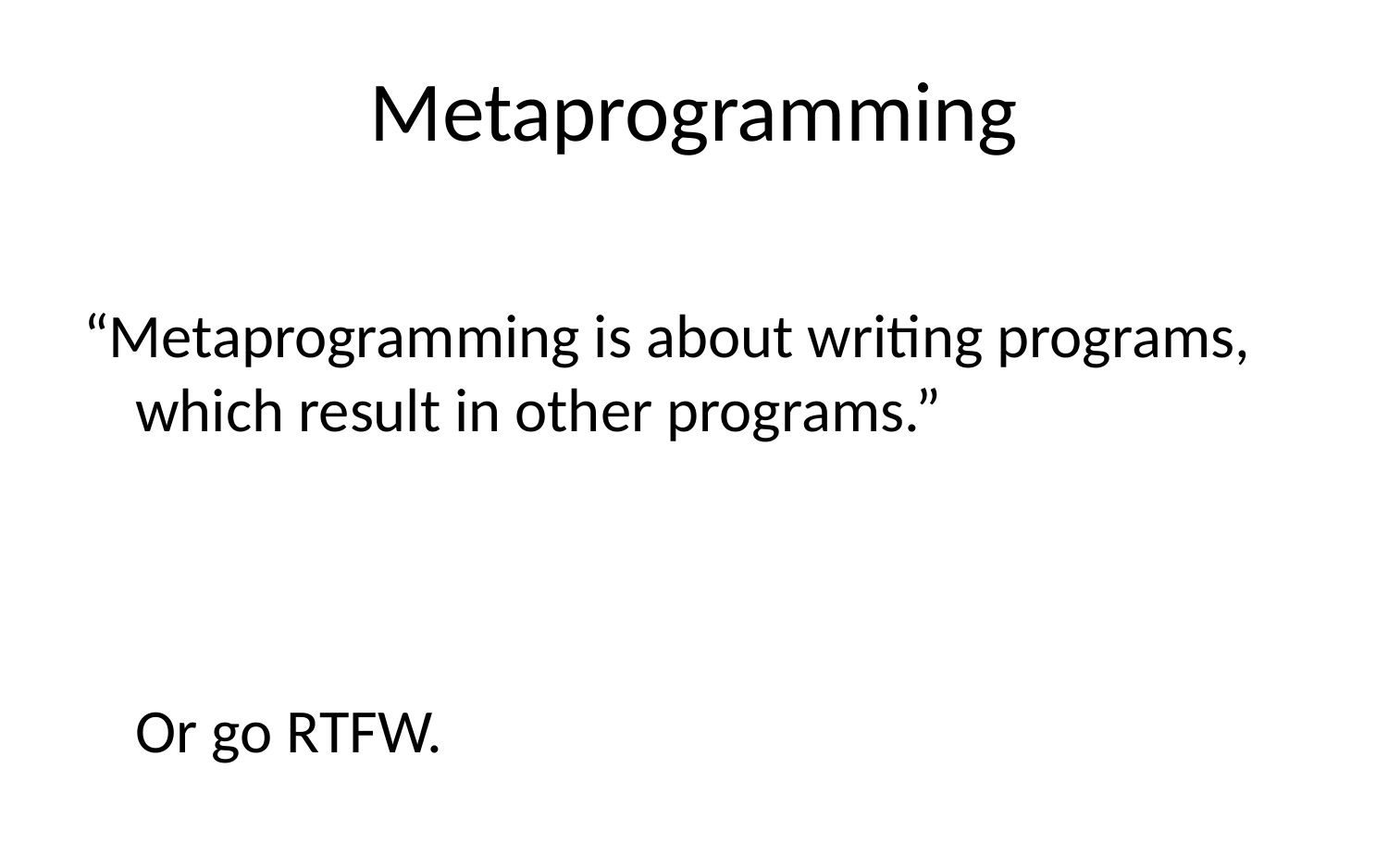

# Metaprogramming

“Metaprogramming is about writing programs, which result in other programs.”

Or go RTFW.